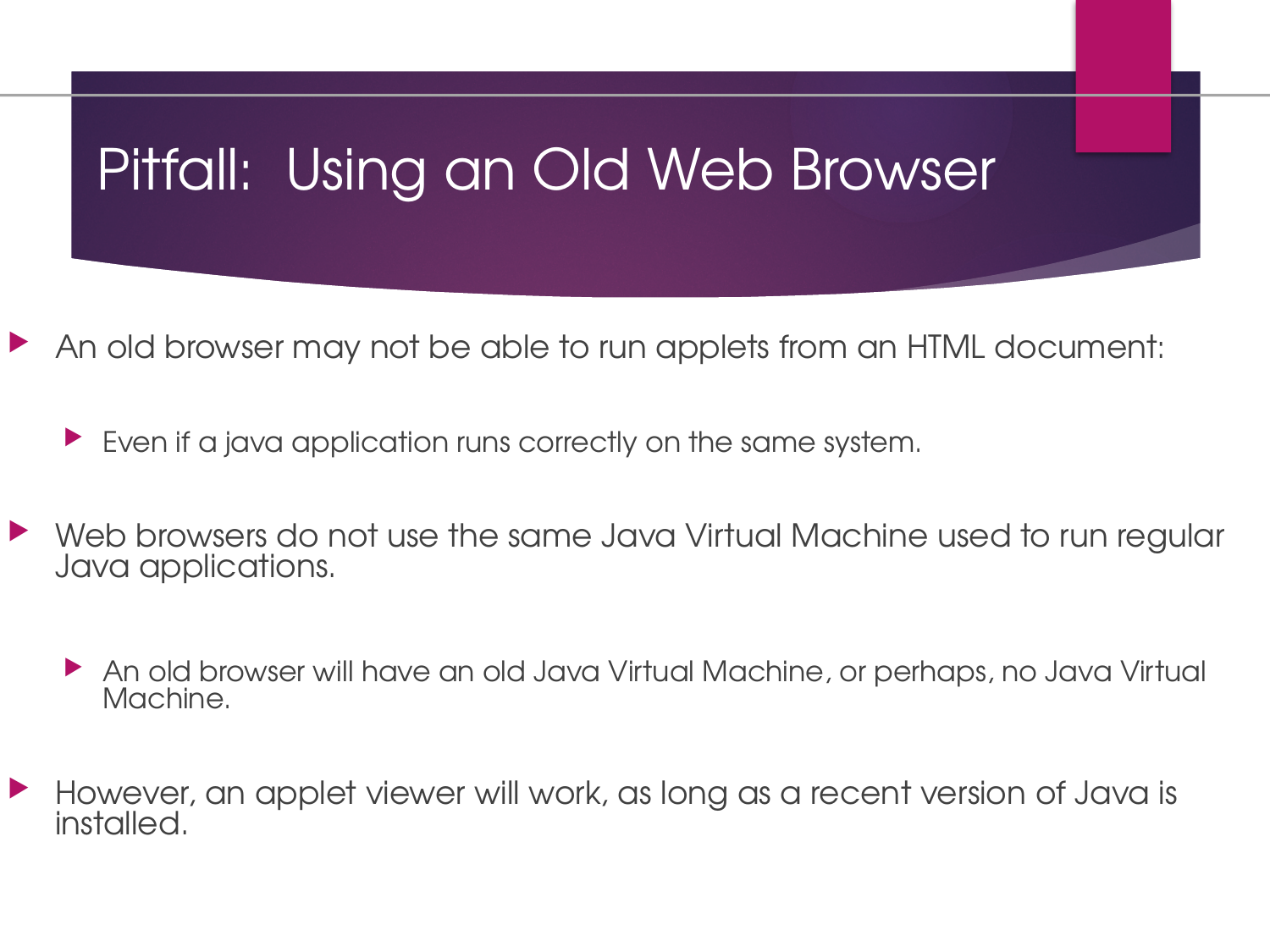

# Pitfall:  Using an Old Web Browser
An old browser may not be able to run applets from an HTML document:

Even if a java application runs correctly on the same system.

Web browsers do not use the same Java Virtual Machine used to run regular Java applications.

An old browser will have an old Java Virtual Machine, or perhaps, no Java Virtual Machine.

However, an applet viewer will work, as long as a recent version of Java is installed.